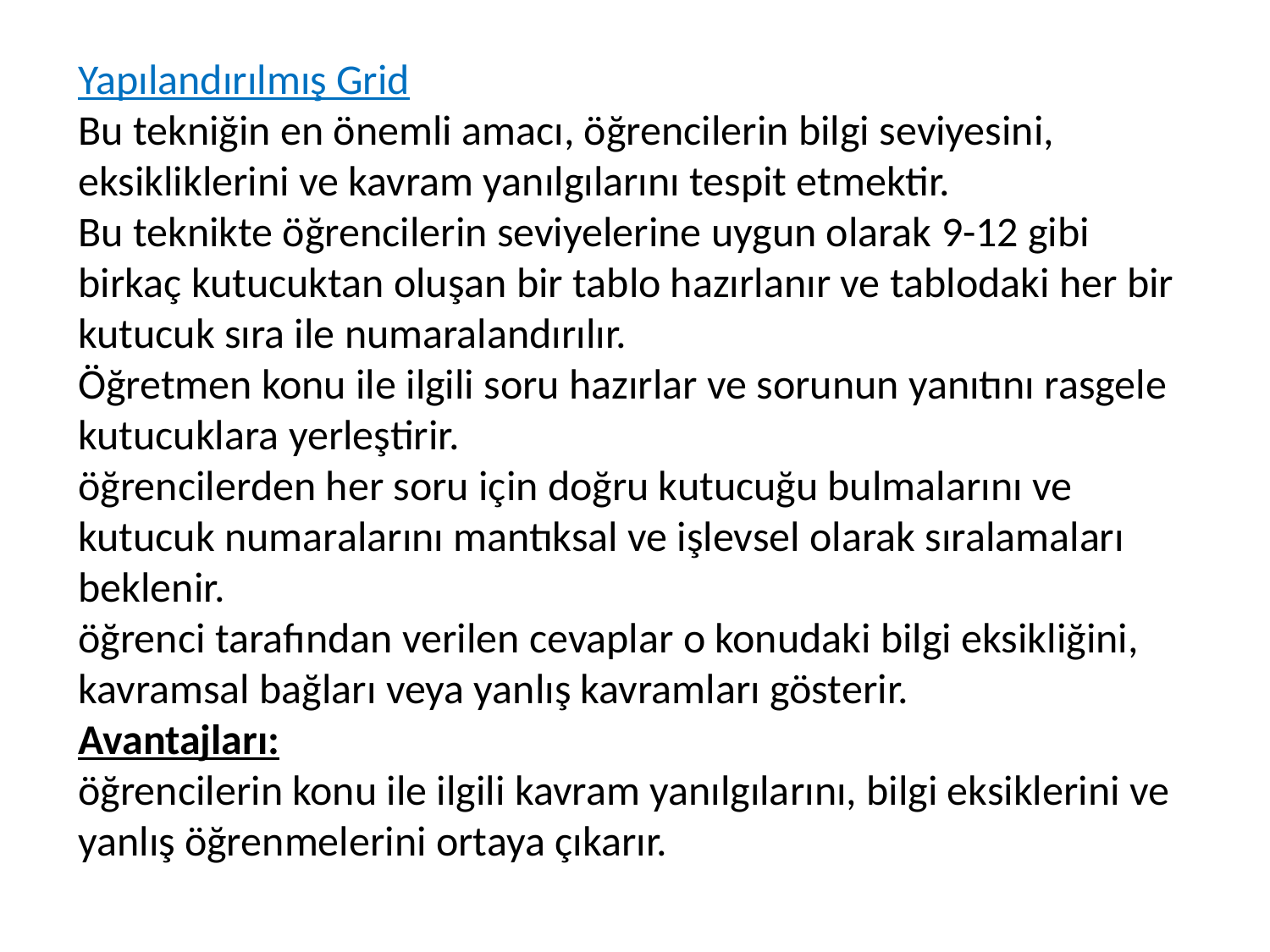

ETİKET ARŞİVİ: ANALİTİK RUBRİK
 Puanlama Araçları
2 Yanıt
Çağdaş ölçme araçlarının çoğunun puanlama güvenirliği düşüktür.Bu puanlama güvenirliği arttırmak için belli başlı puanlama araçları kullanacağız.
Kontrol Listesi
En basit ölçektir.
Eğer senin amacın performans değerlendirme sürecinde belli başlı davranışları, belli sırada yapılıp yapılmadığını kontrol etmekse kullanılan ölçüt kontrol listesidir.
Bize belli başlı davranışların yapılıp yapılmadığını yani var ya da yok olduğunu verir.
Davranışın düzeyini vermez.İyi mi yapıyor?Kötü mü yapıyor?Orta düzey de mi yapıyor bilemezsin.
Davranışlar arası hiyerarşi vardır.Yani davranışları hangi sıra ile yapılacağını kontrol listesi gösterir.
Öğretim amaçlıda kullanılır.
Bireyin davranışlarından kaç tanesine sahip olduğu bilgisine cevap verir.
Süreç + Sonuç ölçmede etkilidir.
Daha çok süreç ölçmede etkilidir.
Derecelendirme Ölçeği
Bir uygulama sırasında yapılması gereken davranışların varlığından yokluğundan ziyade birey o davranışa iyi mi sahip? kötü mü sahip? bilgisini verir.
Davranış düzeyi hakkında bilgi verir.(İyi – Kötü – Orta)
Bireyin davranışlardan kaç tanesine sahip iyi mi sahip, kötü mü sahip yorum yapabiliriz.
Süreç + Sonuç ölçmede etkilidir.
Daha çok sonuç ölçmede etkilidir.
Rubrik(Dereceli Puanlama Anahtarı)
Bir öğrenciye performans görevi verildiğinde yanında verilen ve öğrenciye ne yaparsa ne kadar puan alacağını gösteren ölçek.
Performans görevi varsa yanında Rubrik verilmelidir.
Değerlendirme sürecindeki belirsizliği giderir.
Motivasyonu arttırır.
Kendi öğrenme sorumluluğunu öğrenciye verir.
En önemli faydası puanlamada objektifliği sağlar.
Rubriklerde hazırlanan puanlamada kullanılan ölçütler mutlak olmalıdır.Değiştirilemez.
Değerlendirme aşamasında(puanlama sırasında) öğrencilerin ilgi, ihtiyaç ve gelişimleri göz önüne alınmaz.
Daha çok psikomotor becerilerin puanlanmasında kullanılır.Bilişsel, duyuşsal durumlarda da kullanılabilir.
ETİKET ARŞİVİ: ANALİTİK RUBRİK
 Puanlama Araçları
2 Yanıt
Çağdaş ölçme araçlarının çoğunun puanlama güvenirliği düşüktür.Bu puanlama güvenirliği arttırmak için belli başlı puanlama araçları kullanacağız.
Kontrol Listesi
En basit ölçektir.
Eğer senin amacın performans değerlendirme sürecinde belli başlı davranışları, belli sırada yapılıp yapılmadığını kontrol etmekse kullanılan ölçüt kontrol listesidir.
Bize belli başlı davranışların yapılıp yapılmadığını yani var ya da yok olduğunu verir.
Davranışın düzeyini vermez.İyi mi yapıyor?Kötü mü yapıyor?Orta düzey de mi yapıyor bilemezsin.
Davranışlar arası hiyerarşi vardır.Yani davranışları hangi sıra ile yapılacağını kontrol listesi gösterir.
Öğretim amaçlıda kullanılır.
Bireyin davranışlarından kaç tanesine sahip olduğu bilgisine cevap verir.
Süreç + Sonuç ölçmede etkilidir.
Daha çok süreç ölçmede etkilidir.
Derecelendirme Ölçeği
Bir uygulama sırasında yapılması gereken davranışların varlığından yokluğundan ziyade birey o davranışa iyi mi sahip? kötü mü sahip? bilgisini verir.
Davranış düzeyi hakkında bilgi verir.(İyi – Kötü – Orta)
Bireyin davranışlardan kaç tanesine sahip iyi mi sahip, kötü mü sahip yorum yapabiliriz.
Süreç + Sonuç ölçmede etkilidir.
Daha çok sonuç ölçmede etkilidir.
Rubrik(Dereceli Puanlama Anahtarı)
Bir öğrenciye performans görevi verildiğinde yanında verilen ve öğrenciye ne yaparsa ne kadar puan alacağını gösteren ölçek.
Performans görevi varsa yanında Rubrik verilmelidir.
Değerlendirme sürecindeki belirsizliği giderir.
Motivasyonu arttırır.
Kendi öğrenme sorumluluğunu öğrenciye verir.
En önemli faydası puanlamada objektifliği sağlar.
Rubriklerde hazırlanan puanlamada kullanılan ölçütler mutlak olmalıdır.Değiştirilemez.
Değerlendirme aşamasında(puanlama sırasında) öğrencilerin ilgi, ihtiyaç ve gelişimleri göz önüne alınmaz.
Daha çok psikomotor becerilerin puanlanmasında kullanılır.Bilişsel, duyuşsal durumlarda da kullanılabilir.
Yapılandırılmış Grid
Bu tekniğin en önemli amacı, öğrencilerin bilgi seviyesini, eksikliklerini ve kavram yanılgılarını tespit etmektir.
Bu teknikte öğrencilerin seviyelerine uygun olarak 9-12 gibi birkaç kutucuktan oluşan bir tablo hazırlanır ve tablodaki her bir kutucuk sıra ile numaralandırılır.
Öğretmen konu ile ilgili soru hazırlar ve sorunun yanıtını rasgele kutucuklara yerleştirir.
öğrencilerden her soru için doğru kutucuğu bulmalarını ve kutucuk numaralarını mantıksal ve işlevsel olarak sıralamaları beklenir.
öğrenci tarafından verilen cevaplar o konudaki bilgi eksikliğini, kavramsal bağları veya yanlış kavramları gösterir.
Avantajları:
öğrencilerin konu ile ilgili kavram yanılgılarını, bilgi eksiklerini ve yanlış öğrenmelerini ortaya çıkarır.